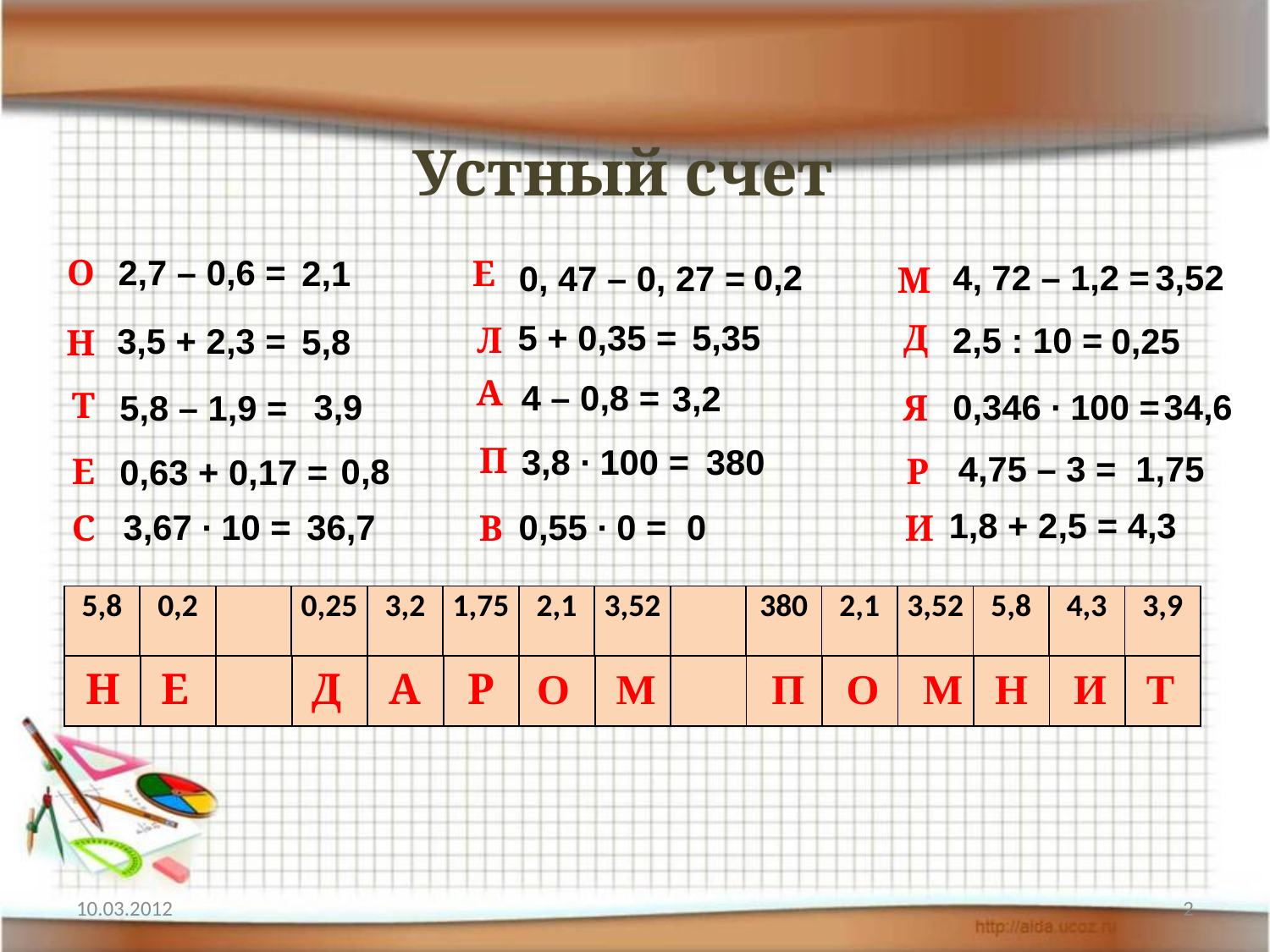

Устный счет
О
2,7 – 0,6 =
2,1
Е
 0,2
4, 72 – 1,2 =
3,52
0, 47 – 0, 27 =
М
5,35
Д
5 + 0,35 =
Л
2,5 : 10 =
3,5 + 2,3 =
0,25
5,8
Н
А
4 – 0,8 =
3,2
Т
3,9
0,346 ∙ 100 =
34,6
5,8 – 1,9 =
Я
П
3,8 ∙ 100 =
380
4,75 – 3 =
1,75
Е
0,8
Р
0,63 + 0,17 =
1,8 + 2,5 =
4,3
0,55 ∙ 0 =
0
3,67 ∙ 10 =
36,7
И
С
В
| 5,8 | 0,2 |  | 0,25 | 3,2 | 1,75 | 2,1 | 3,52 |  | 380 | 2,1 | 3,52 | 5,8 | 4,3 | 3,9 |
| --- | --- | --- | --- | --- | --- | --- | --- | --- | --- | --- | --- | --- | --- | --- |
Н
Р
|  |  |  |  |  |  |  |  |  |  |  |  |  |  |  |
| --- | --- | --- | --- | --- | --- | --- | --- | --- | --- | --- | --- | --- | --- | --- |
Е
Д
А
О
М
П
О
М
Н
И
Т
10.03.2012
2